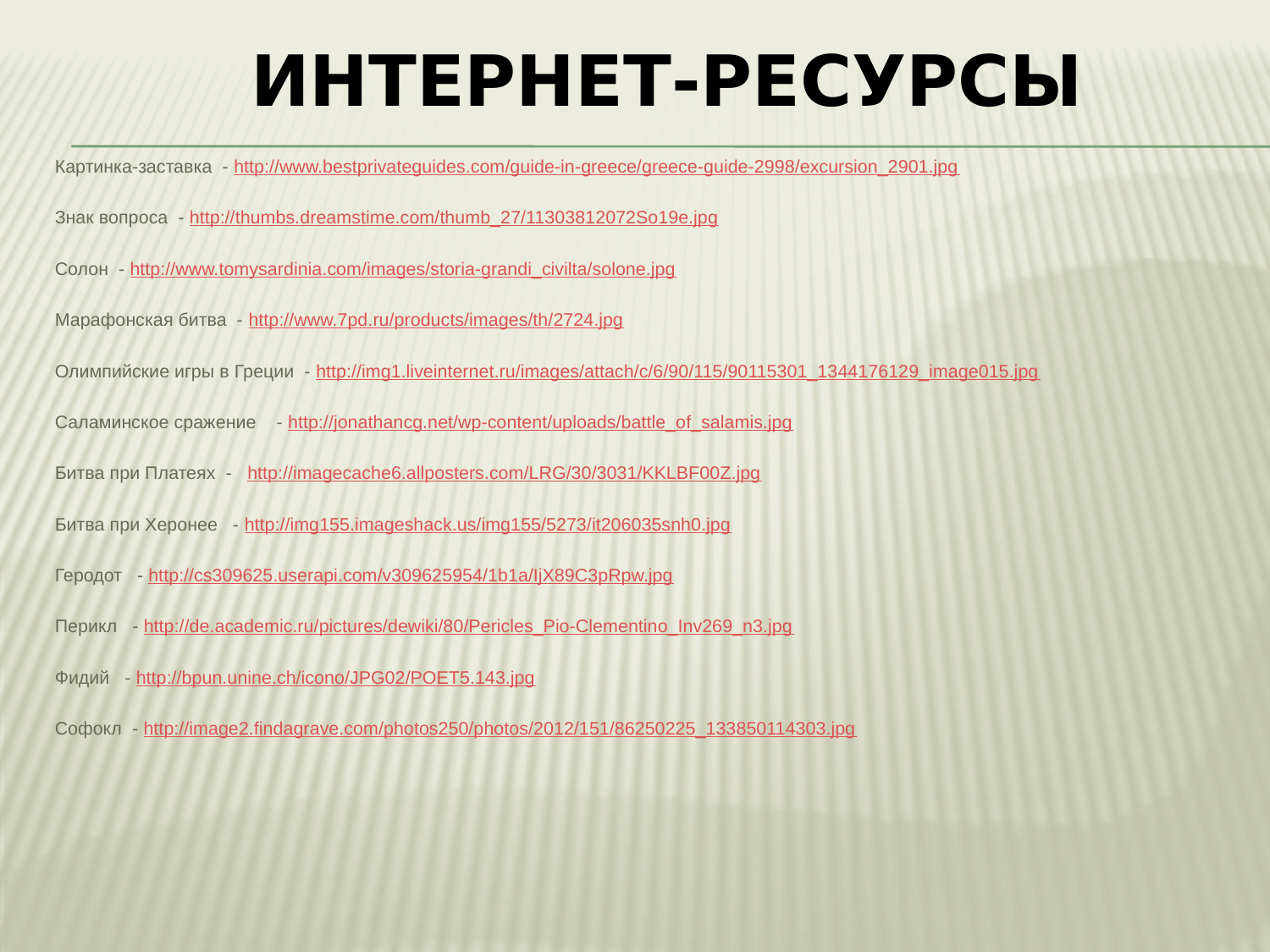

# Интернет-ресурсы
Картинка-заставка  - http://www.bestprivateguides.com/guide-in-greece/greece-guide-2998/excursion_2901.jpg

Знак вопроса  - http://thumbs.dreamstime.com/thumb_27/11303812072So19e.jpg

Солон  - http://www.tomysardinia.com/images/storia-grandi_civilta/solone.jpg

Марафонская битва  - http://www.7pd.ru/products/images/th/2724.jpg

Олимпийские игры в Греции  - http://img1.liveinternet.ru/images/attach/c/6/90/115/90115301_1344176129_image015.jpg

Саламинское сражение    - http://jonathancg.net/wp-content/uploads/battle_of_salamis.jpg

Битва при Платеях  -   http://imagecache6.allposters.com/LRG/30/3031/KKLBF00Z.jpg

Битва при Херонее   - http://img155.imageshack.us/img155/5273/it206035snh0.jpg

Геродот   - http://cs309625.userapi.com/v309625954/1b1a/IjX89C3pRpw.jpg

Перикл   - http://de.academic.ru/pictures/dewiki/80/Pericles_Pio-Clementino_Inv269_n3.jpg

Фидий   - http://bpun.unine.ch/icono/JPG02/POET5.143.jpg

Софокл  - http://image2.findagrave.com/photos250/photos/2012/151/86250225_133850114303.jpg